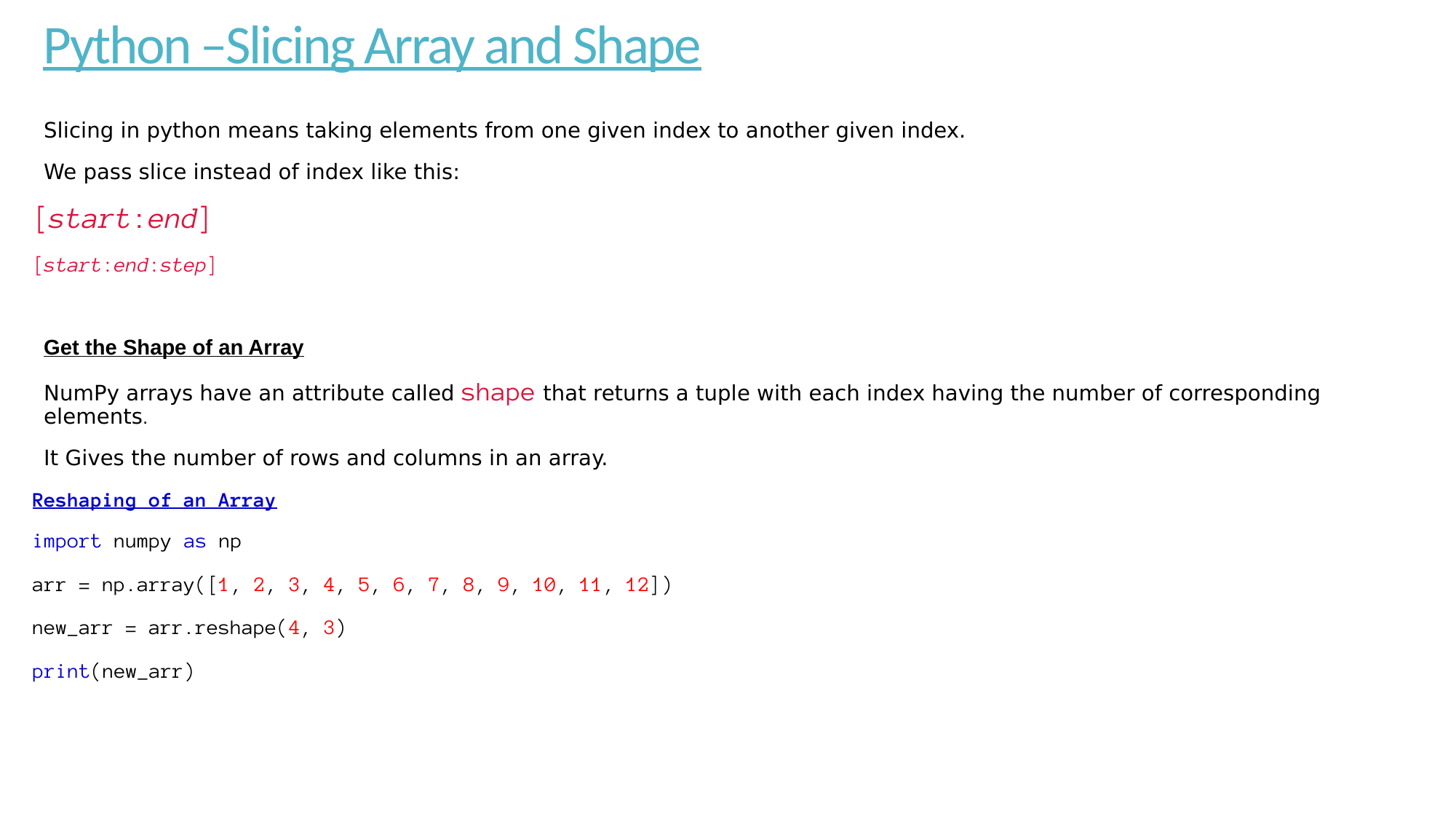

# Python –Slicing Array and Shape
Slicing in python means taking elements from one given index to another given index.
We pass slice instead of index like this:
[start:end]
[start:end:step]

Get the Shape of an Array
NumPy arrays have an attribute called shape that returns a tuple with each index having the number of corresponding elements.
It Gives the number of rows and columns in an array.
Reshaping of an Array
import numpy as np
arr = np.array([1, 2, 3, 4, 5, 6, 7, 8, 9, 10, 11, 12])
new_arr = arr.reshape(4, 3)
print(new_arr)